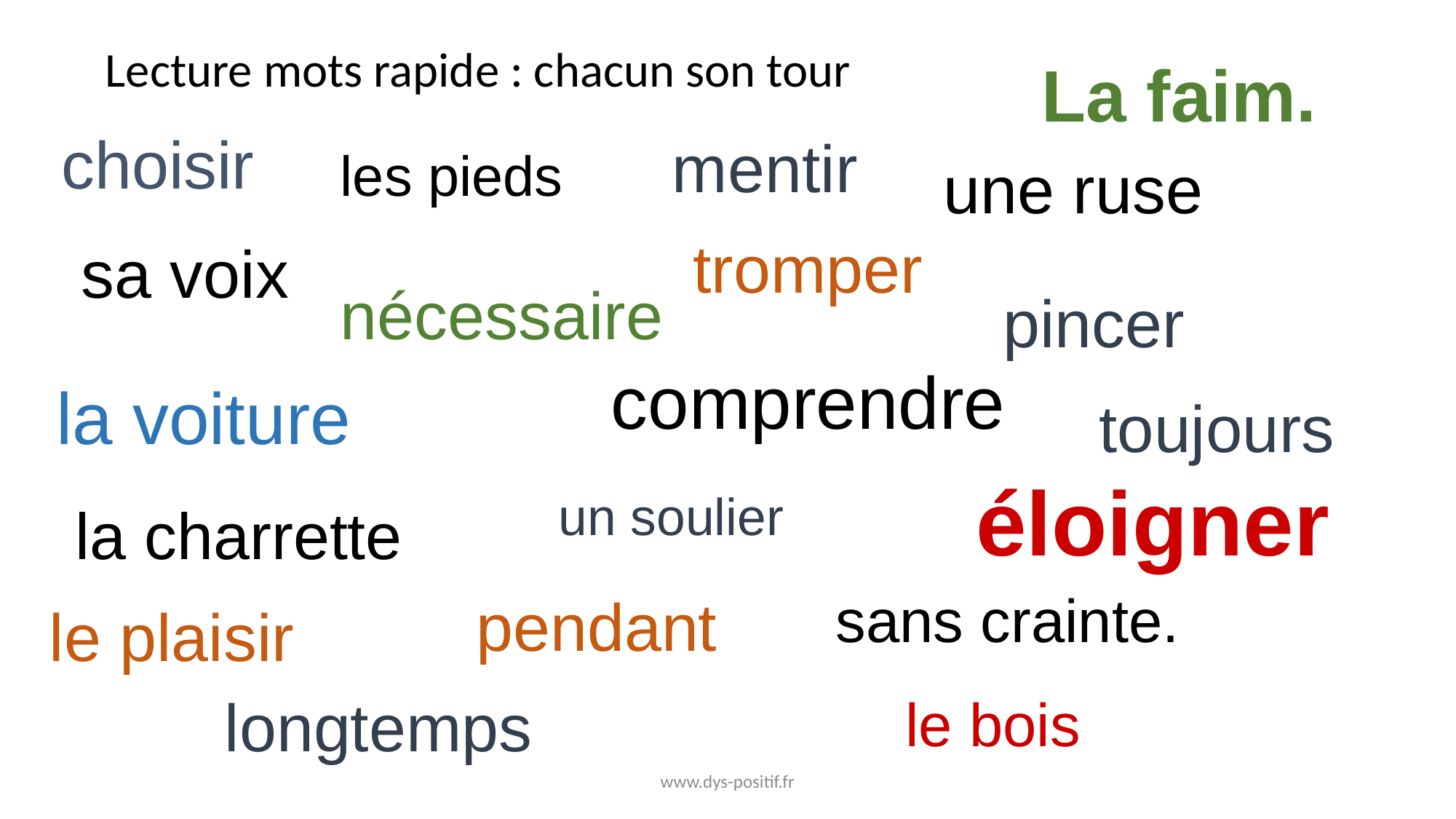

# Lecture mots rapide : chacun son tour
La faim.
choisir
mentir
les pieds
une ruse
tromper
sa voix
nécessaire
pincer
comprendre
la voiture
toujours
éloigner
un soulier
la charrette
sans crainte.
pendant
le plaisir
le bois
longtemps
www.dys-positif.fr